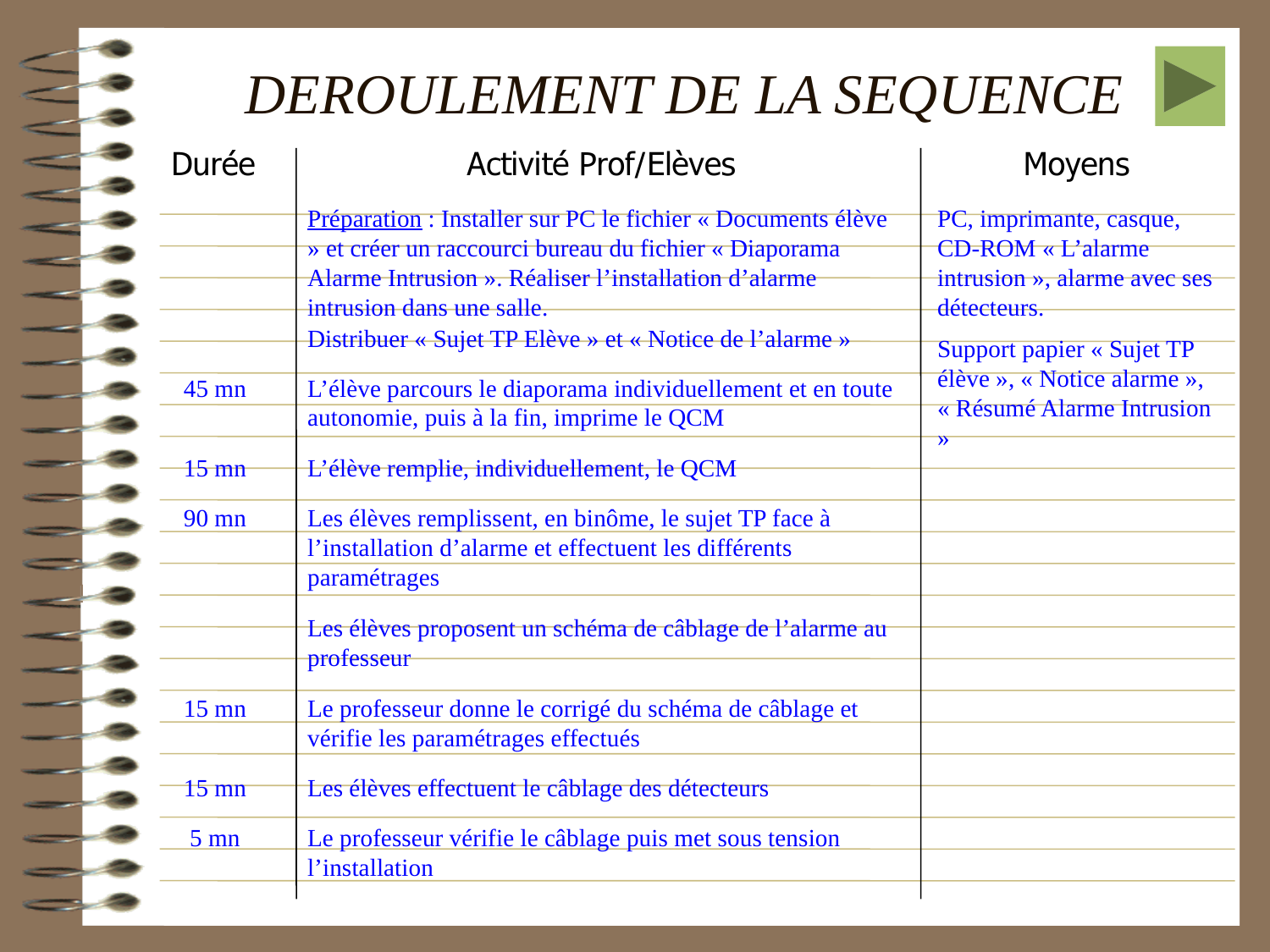

DEROULEMENT DE LA SEQUENCE
Durée	                 Activité Prof/Elèves                             Moyens

Préparation : Installer sur PC le fichier « Documents élève » et créer un raccourci bureau du fichier « Diaporama Alarme Intrusion ». Réaliser l’installation d’alarme intrusion dans une salle.
PC, imprimante, casque, CD-ROM « L’alarme intrusion », alarme avec ses détecteurs.
Support papier « Sujet TP élève », « Notice alarme »,  « Résumé Alarme Intrusion »

Distribuer « Sujet TP Elève » et « Notice de l’alarme »
45 mn
L’élève parcours le diaporama individuellement et en toute autonomie, puis à la fin, imprime le QCM
15 mn
L’élève remplie, individuellement, le QCM
90 mn
Les élèves remplissent, en binôme, le sujet TP face à l’installation d’alarme et effectuent les différents paramétrages
Les élèves proposent un schéma de câblage de l’alarme au professeur
15 mn
Le professeur donne le corrigé du schéma de câblage et vérifie les paramétrages effectués
15 mn
Les élèves effectuent le câblage des détecteurs
5 mn
Le professeur vérifie le câblage puis met sous tension l’installation